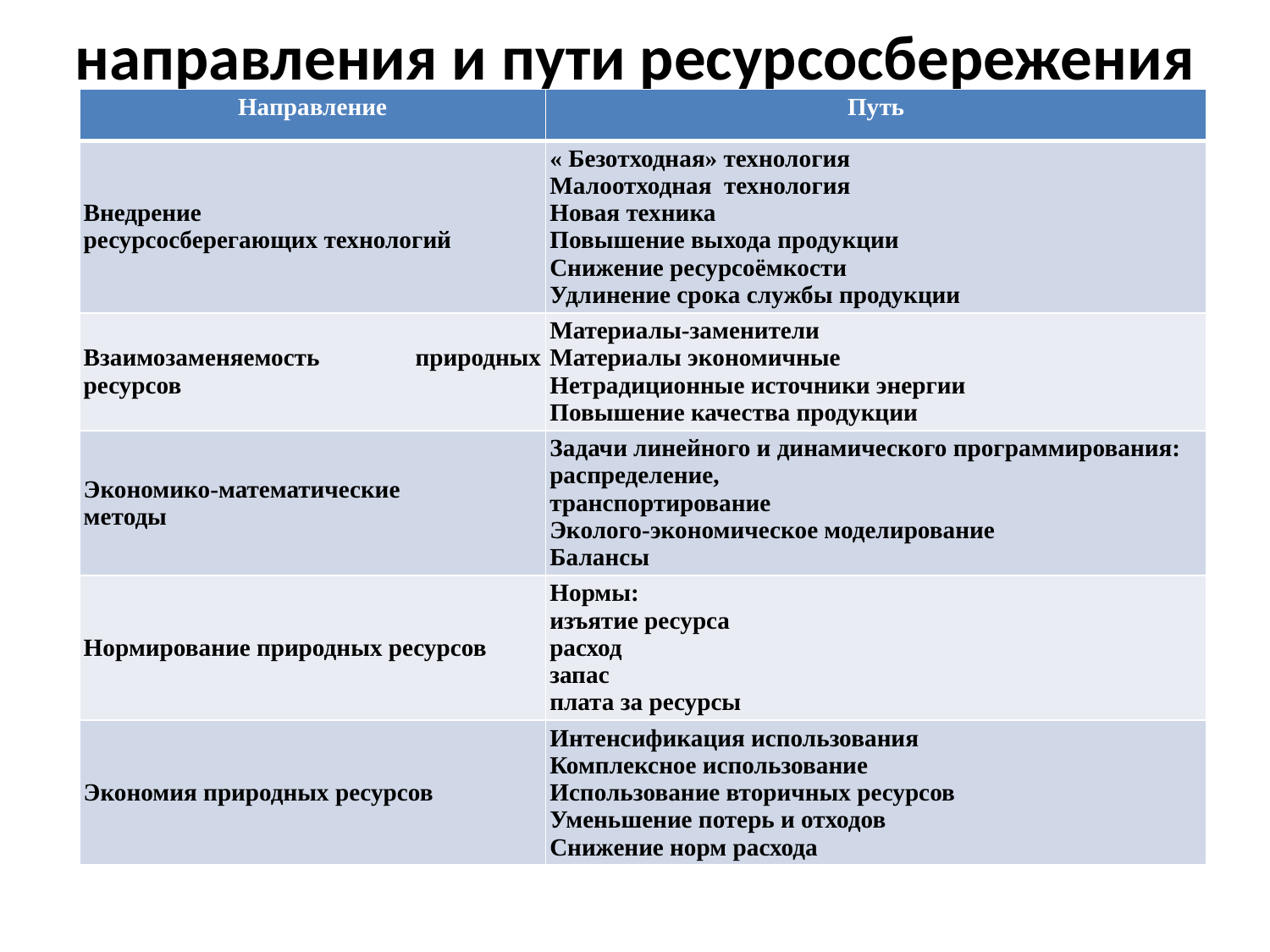

# направления и пути ресурсосбережения
| Направление | Путь |
| --- | --- |
| Внедрение ресурсосберегающих технологий | « Безотходная» технология Малоотходная технология Новая техника Повышение выхода продукции Снижение ресурсоёмкости Удлинение срока службы продукции |
| Взаимозаменяемость природных ресурсов | Материалы-заменители Материалы экономичные Нетрадиционные источники энергии Повышение качества продукции |
| Экономико-математические методы | Задачи линейного и динамического программирования: распределение, транспортирование Эколого-экономическое моделирование Балансы |
| Нормирование природных ресурсов | Нормы: изъятие ресурса расход запас плата за ресурсы |
| Экономия природных ресурсов | Интенсификация использования Комплексное использование Использование вторичных ресурсов Уменьшение потерь и отходов Снижение норм расхода |